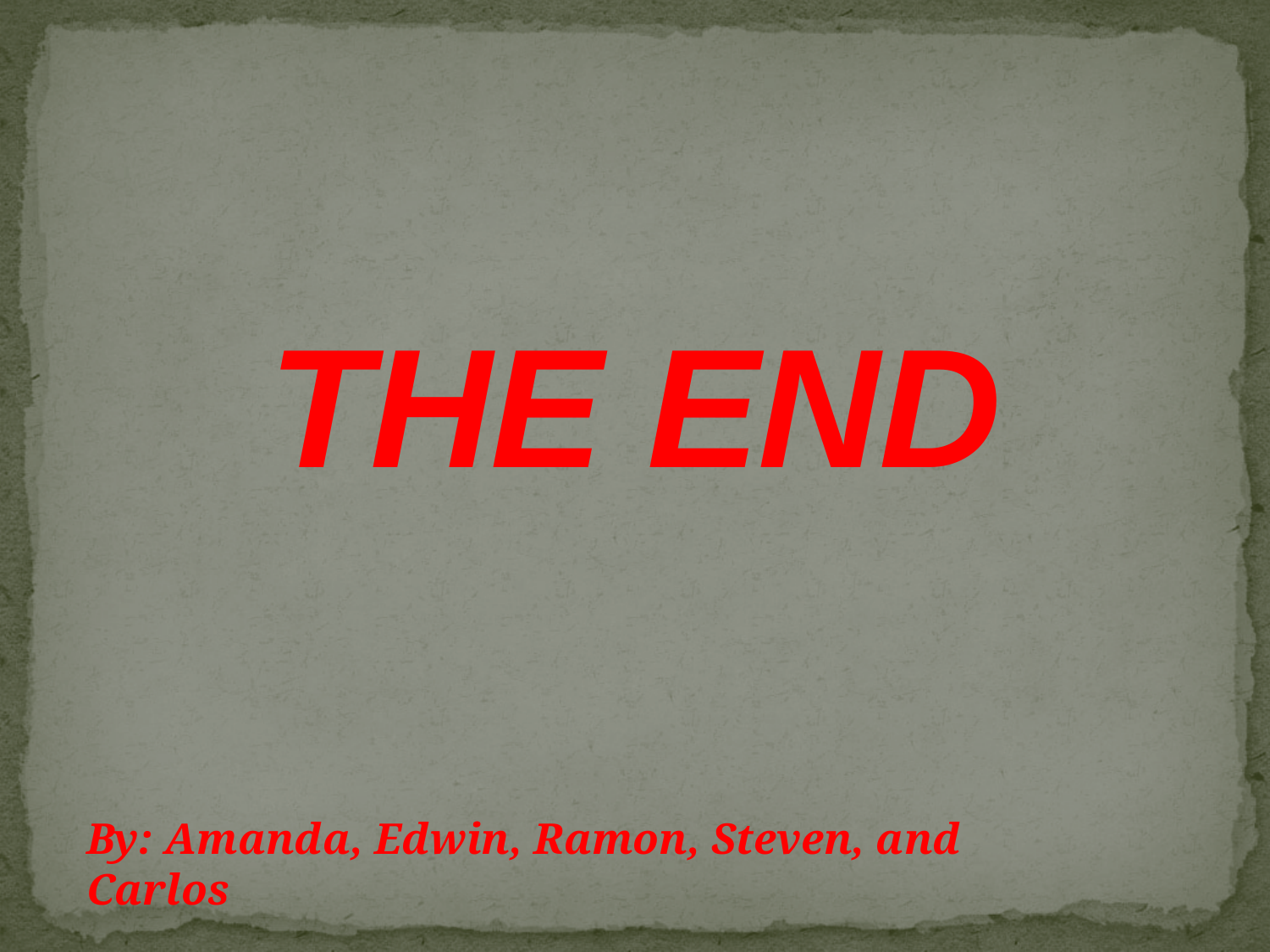

# THE END
By: Amanda, Edwin, Ramon, Steven, and Carlos